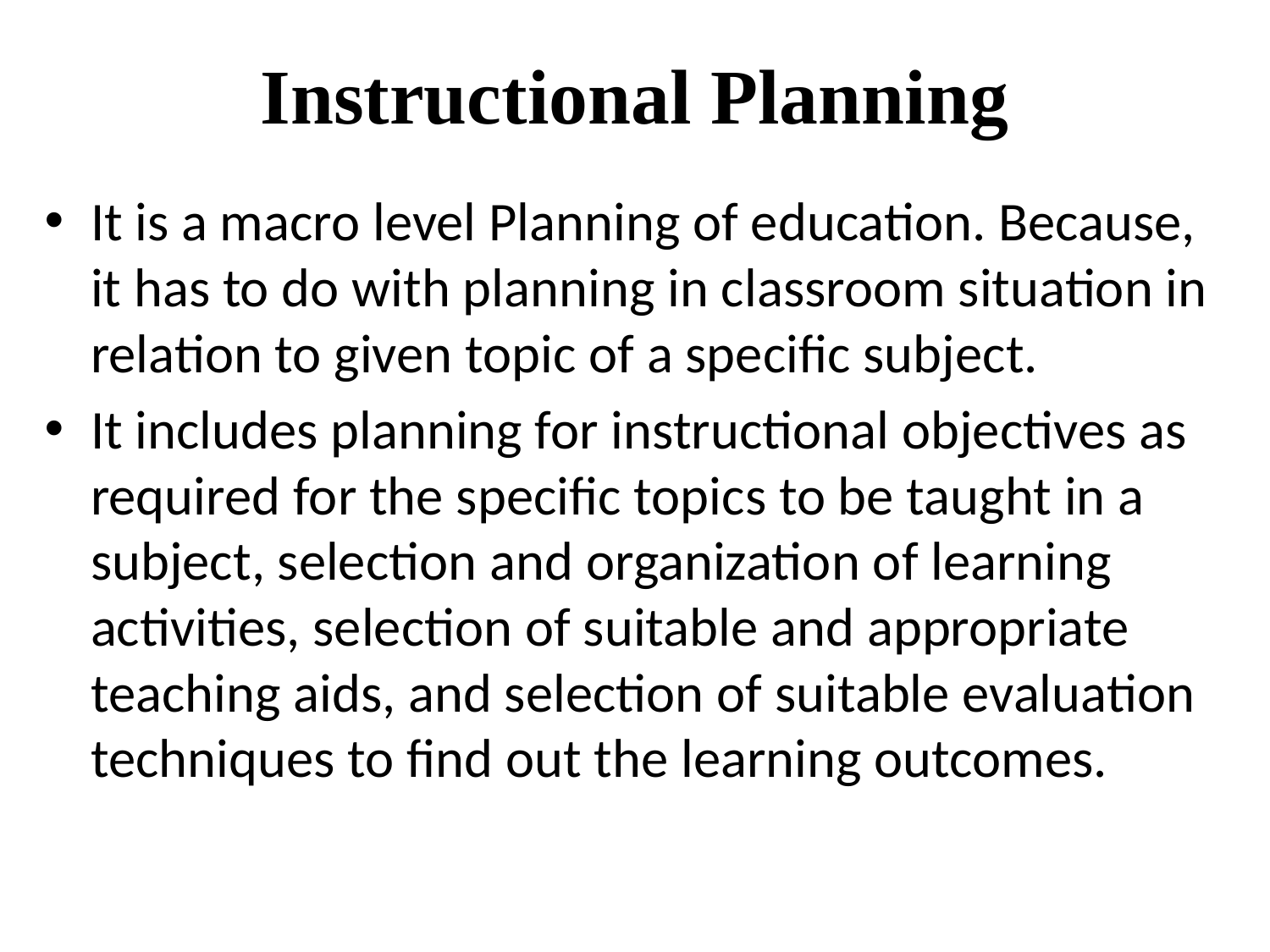

# Instructional Planning
It is a macro level Planning of education. Because, it has to do with planning in classroom situation in relation to given topic of a specific subject.
It includes planning for instructional objectives as required for the specific topics to be taught in a subject, selection and organization of learning activities, selection of suitable and appropriate teaching aids, and selection of suitable evaluation techniques to find out the learning outcomes.